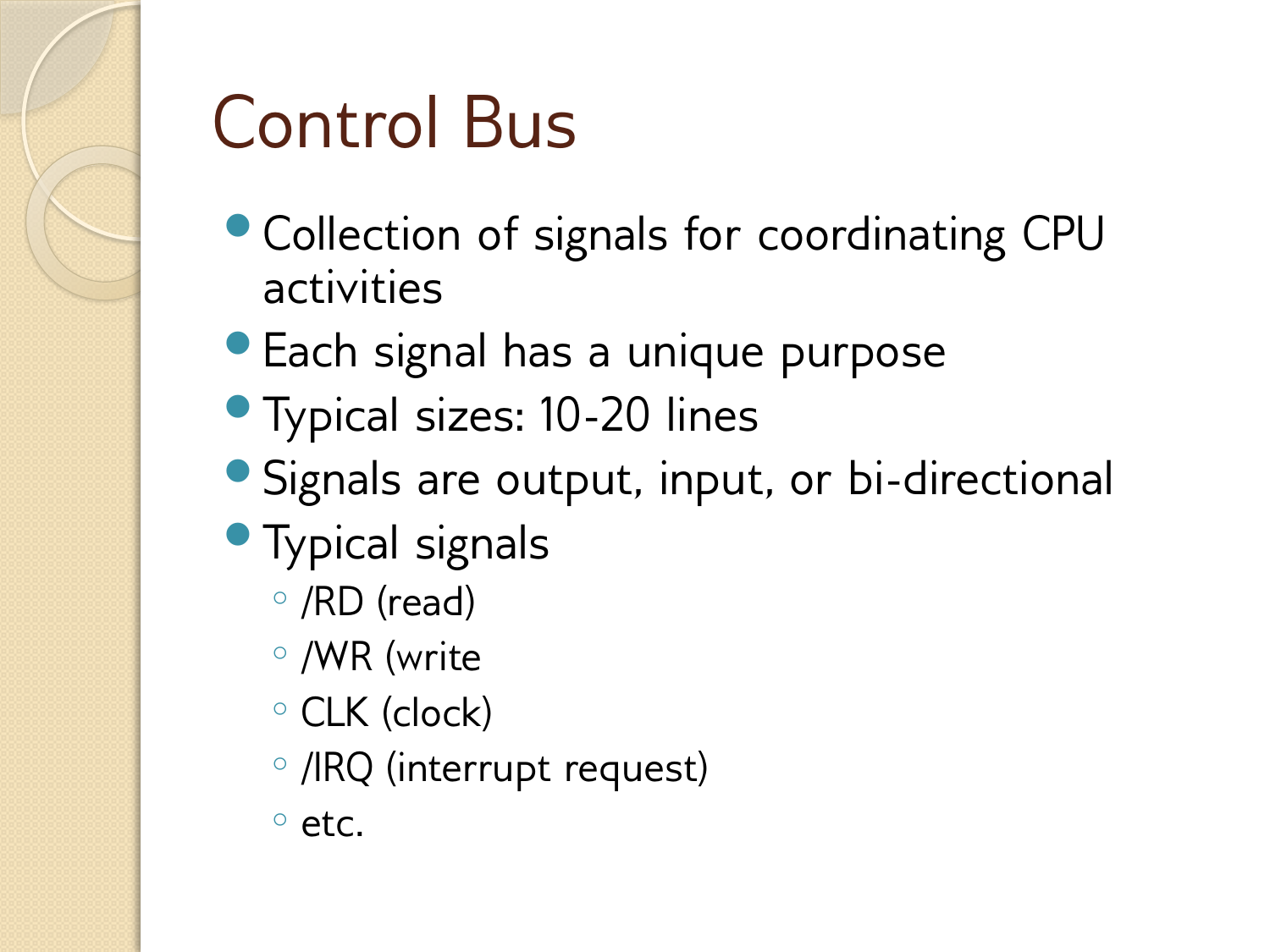

# Control Bus
Collection of signals for coordinating CPU activities
Each signal has a unique purpose
Typical sizes: 10-20 lines
Signals are output, input, or bi-directional
Typical signals
/RD (read)
/WR (write
CLK (clock)
/IRQ (interrupt request)
etc.